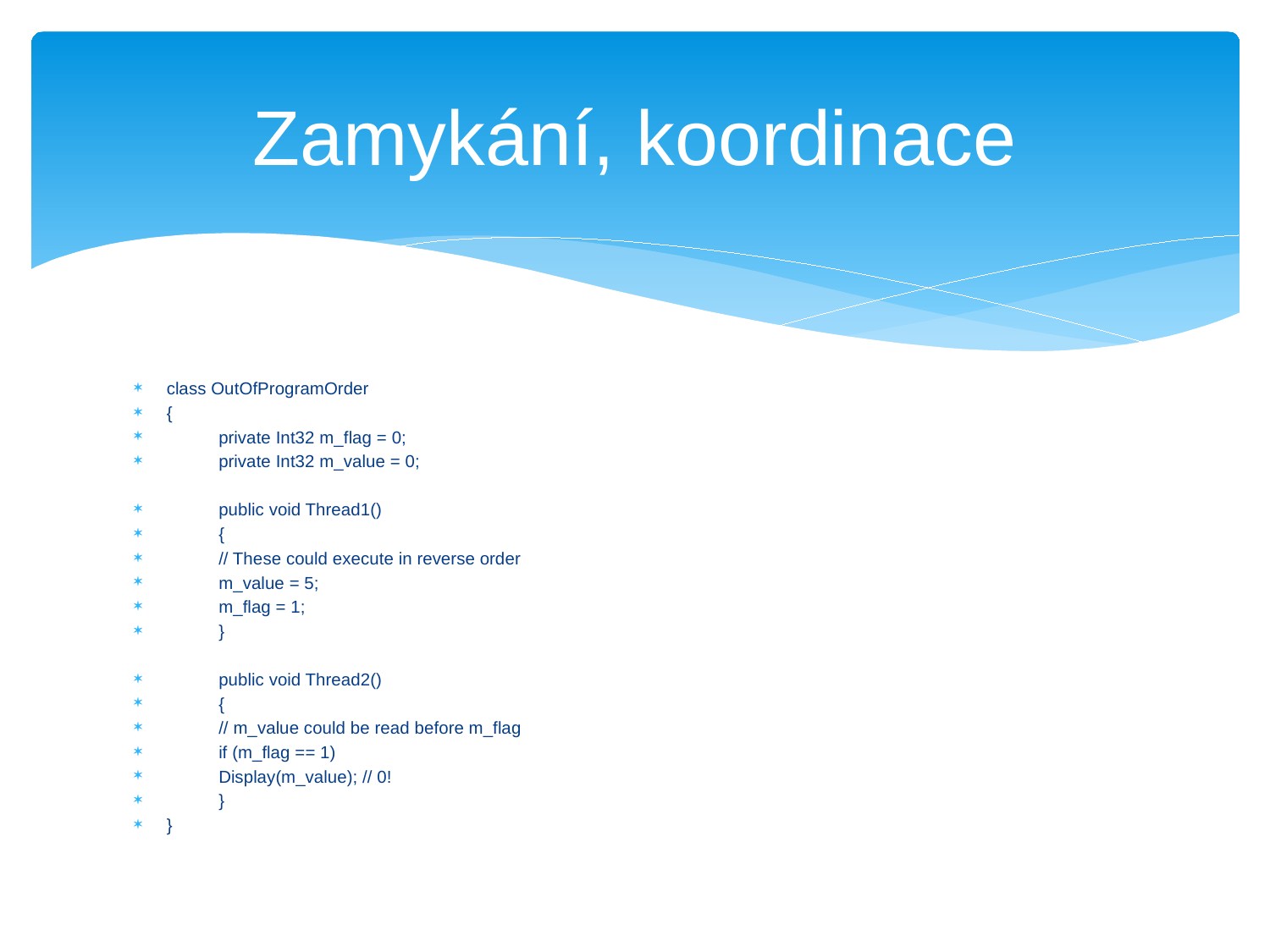

# Zamykání, koordinace
class OutOfProgramOrder
{
	private Int32 m_flag = 0;
	private Int32 m_value = 0;

	public void Thread1()
	{
		// These could execute in reverse order
		m_value = 5;
		m_flag = 1;
	}

	public void Thread2()
	{
		// m_value could be read before m_flag
		if (m_flag == 1)
			Display(m_value); // 0!
	}
}